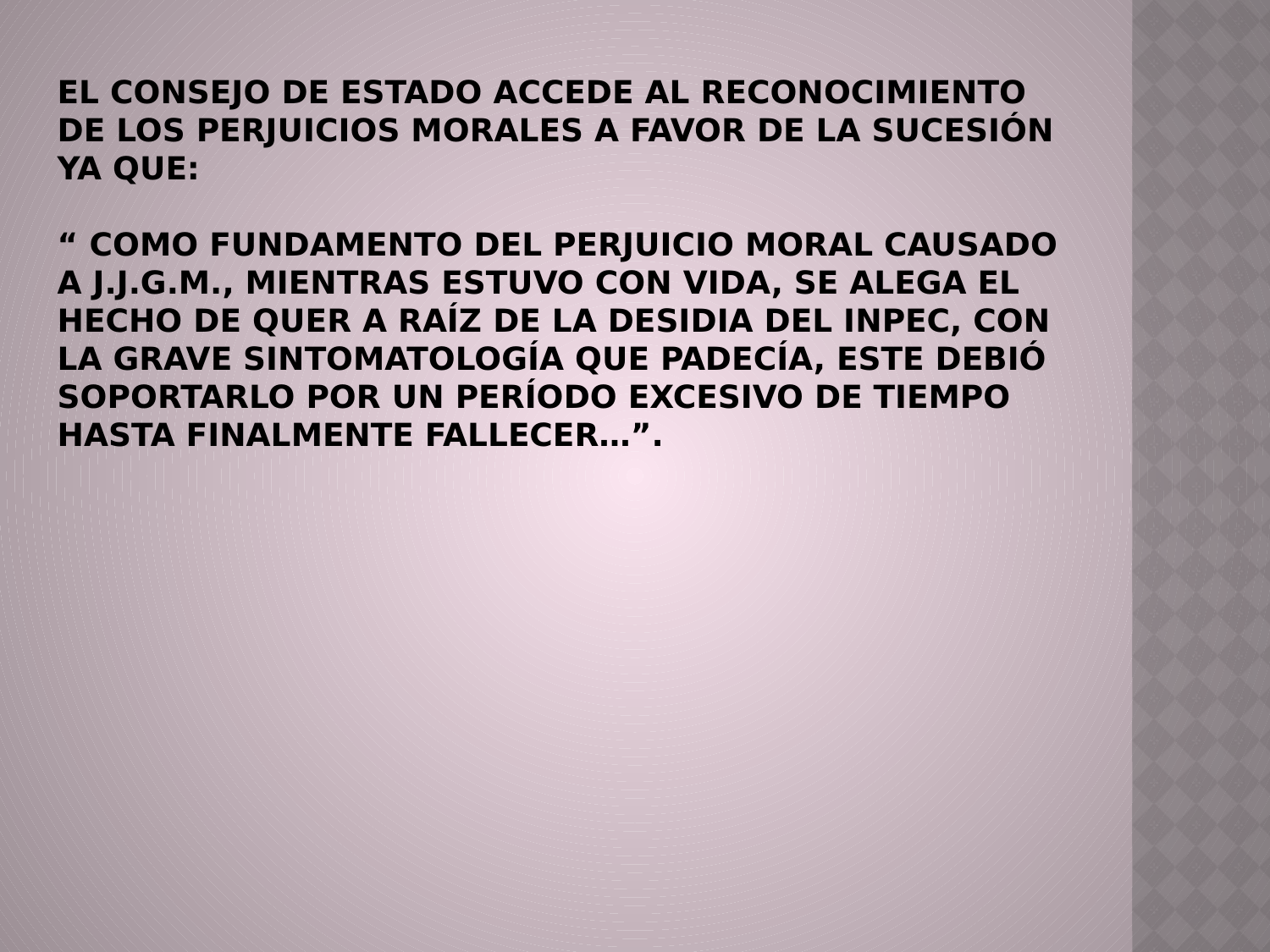

EL CONSEJO DE ESTADO ACCEDE AL RECONOCIMIENTO DE LOS PERJUICIOS MORALES A FAVOR DE LA SUCESIÓN YA QUE:

“ COMO FUNDAMENTO DEL PERJUICIO MORAL CAUSADO A J.J.G.M., MIENTRAS ESTUVO CON VIDA, SE ALEGA EL HECHO DE QUER A RAÍZ DE LA DESIDIA DEL INPEC, CON LA GRAVE SINTOMATOLOGÍA QUE PADECÍA, ESTE DEBIÓ SOPORTARLO POR UN PERÍODO EXCESIVO DE TIEMPO HASTA FINALMENTE FALLECER…”.